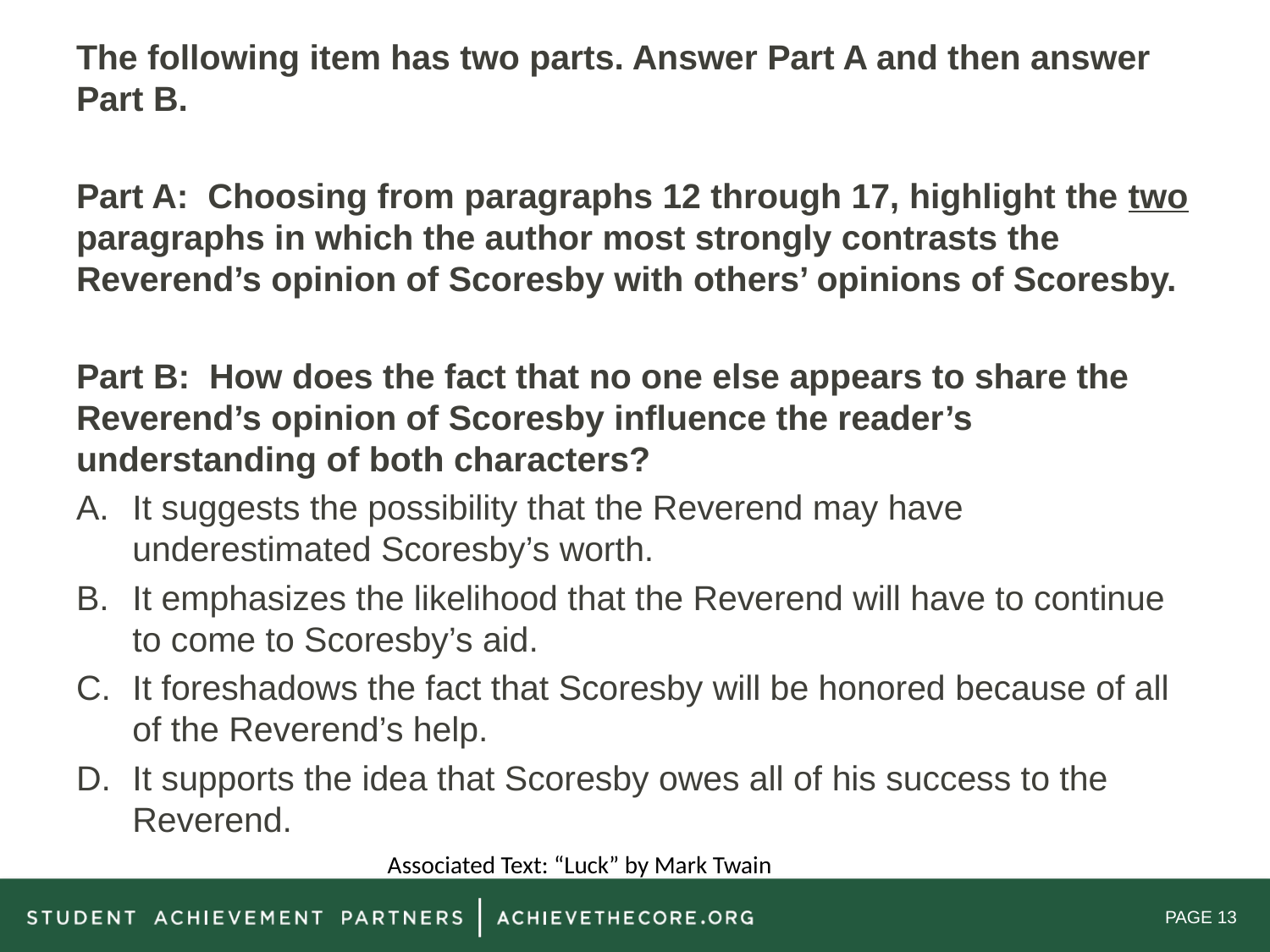

The following item has two parts. Answer Part A and then answer Part B.

Part A:  Choosing from paragraphs 12 through 17, highlight the two paragraphs in which the author most strongly contrasts the Reverend’s opinion of Scoresby with others’ opinions of Scoresby.

Part B:  How does the fact that no one else appears to share the Reverend’s opinion of Scoresby influence the reader’s understanding of both characters?
It suggests the possibility that the Reverend may have underestimated Scoresby’s worth.
It emphasizes the likelihood that the Reverend will have to continue to come to Scoresby’s aid.
It foreshadows the fact that Scoresby will be honored because of all of the Reverend’s help.
It supports the idea that Scoresby owes all of his success to the Reverend.

Associated Text: “Luck” by Mark Twain